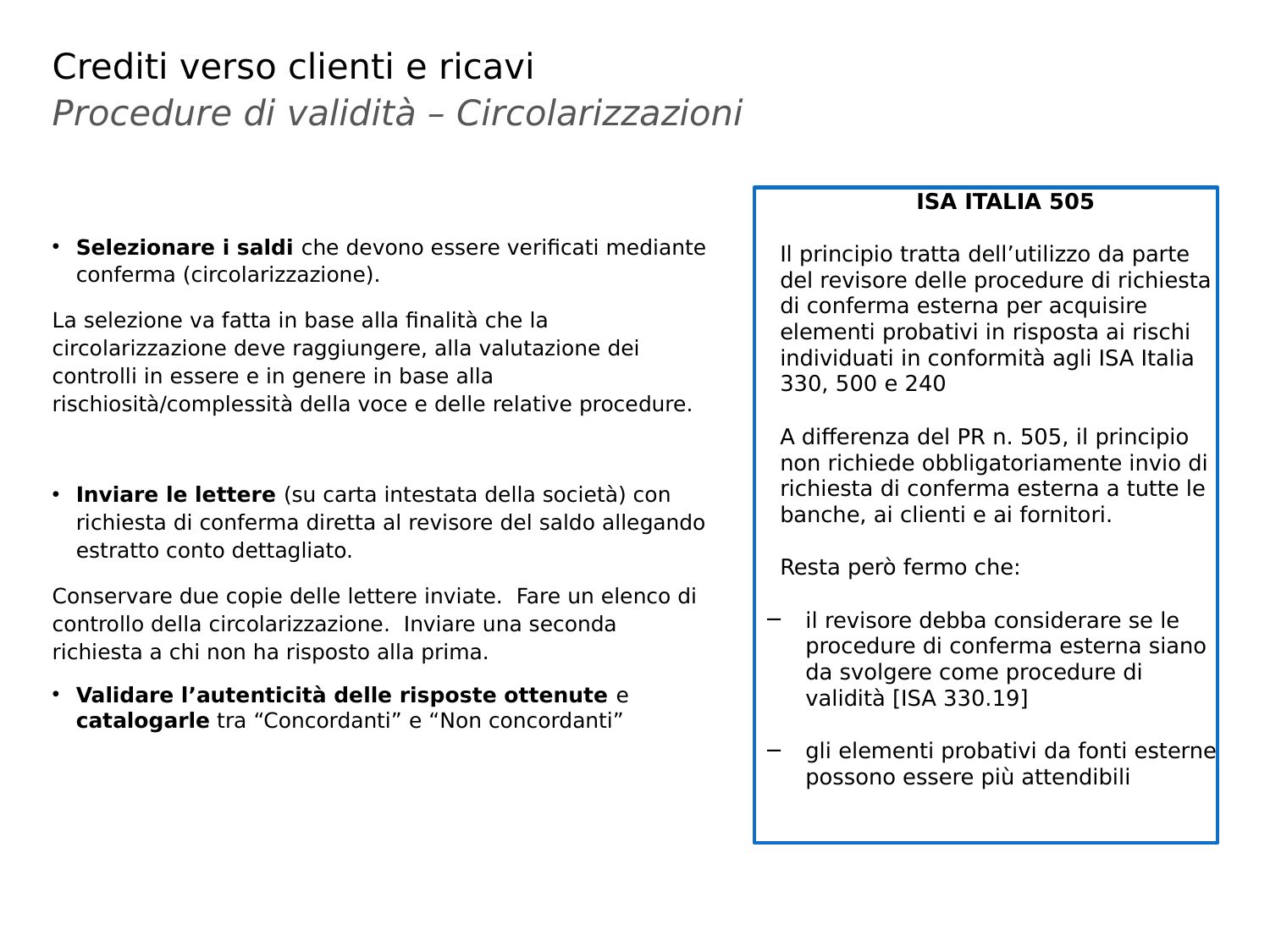

# Crediti verso clienti e ricavi
Procedure di validità – Circolarizzazioni

  ISA ITALIA 505
Il principio tratta dell’utilizzo da parte del revisore delle procedure di richiesta di conferma esterna per acquisire elementi probativi in risposta ai rischi individuati in conformità agli ISA Italia 330, 500 e 240
A differenza del PR n. 505, il principio non richiede obbligatoriamente invio di richiesta di conferma esterna a tutte le banche, ai clienti e ai fornitori.
Resta però fermo che:
il revisore debba considerare se le procedure di conferma esterna siano da svolgere come procedure di validità [ISA 330.19]
gli elementi probativi da fonti esterne possono essere più attendibili

Selezionare i saldi che devono essere verificati mediante conferma (circolarizzazione).
La selezione va fatta in base alla finalità che la circolarizzazione deve raggiungere, alla valutazione dei controlli in essere e in genere in base alla rischiosità/complessità della voce e delle relative procedure.

Inviare le lettere (su carta intestata della società) con richiesta di conferma diretta al revisore del saldo allegando estratto conto dettagliato.
Conservare due copie delle lettere inviate.  Fare un elenco di controllo della circolarizzazione.  Inviare una seconda richiesta a chi non ha risposto alla prima.
Validare l’autenticità delle risposte ottenute e catalogarle tra “Concordanti” e “Non concordanti”